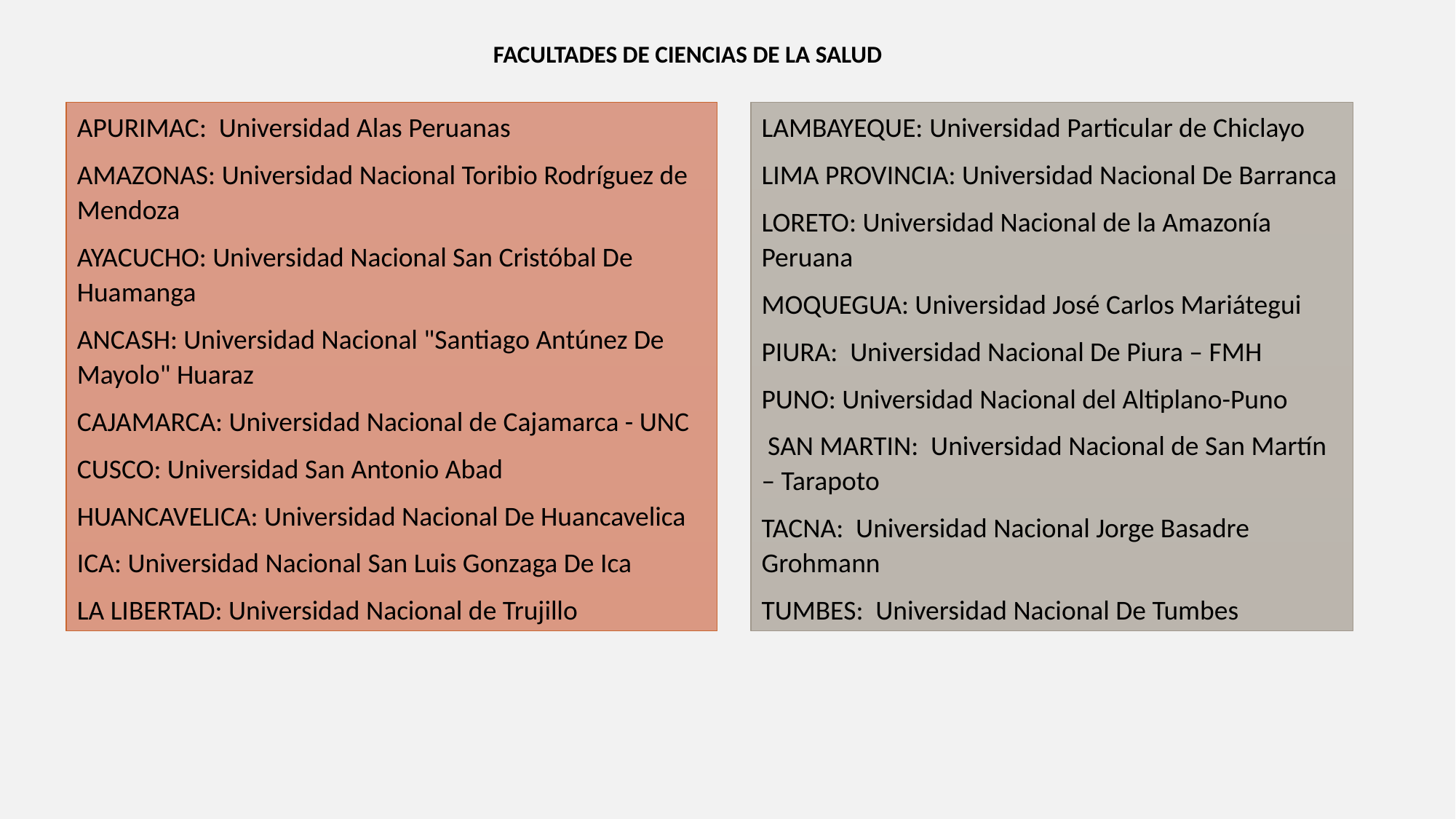

FACULTADES DE CIENCIAS DE LA SALUD
APURIMAC:  Universidad Alas Peruanas
AMAZONAS: Universidad Nacional Toribio Rodríguez de Mendoza
AYACUCHO: Universidad Nacional San Cristóbal De Huamanga
ANCASH: Universidad Nacional "Santiago Antúnez De Mayolo" Huaraz
CAJAMARCA: Universidad Nacional de Cajamarca - UNC
CUSCO: Universidad San Antonio Abad
HUANCAVELICA: Universidad Nacional De Huancavelica
ICA: Universidad Nacional San Luis Gonzaga De Ica
LA LIBERTAD: Universidad Nacional de Trujillo
LAMBAYEQUE: Universidad Particular de Chiclayo
LIMA PROVINCIA: Universidad Nacional De Barranca
LORETO: Universidad Nacional de la Amazonía Peruana
MOQUEGUA: Universidad José Carlos Mariátegui
PIURA:  Universidad Nacional De Piura – FMH
PUNO: Universidad Nacional del Altiplano-Puno
 SAN MARTIN:  Universidad Nacional de San Martín – Tarapoto
TACNA:  Universidad Nacional Jorge Basadre Grohmann
TUMBES:  Universidad Nacional De Tumbes